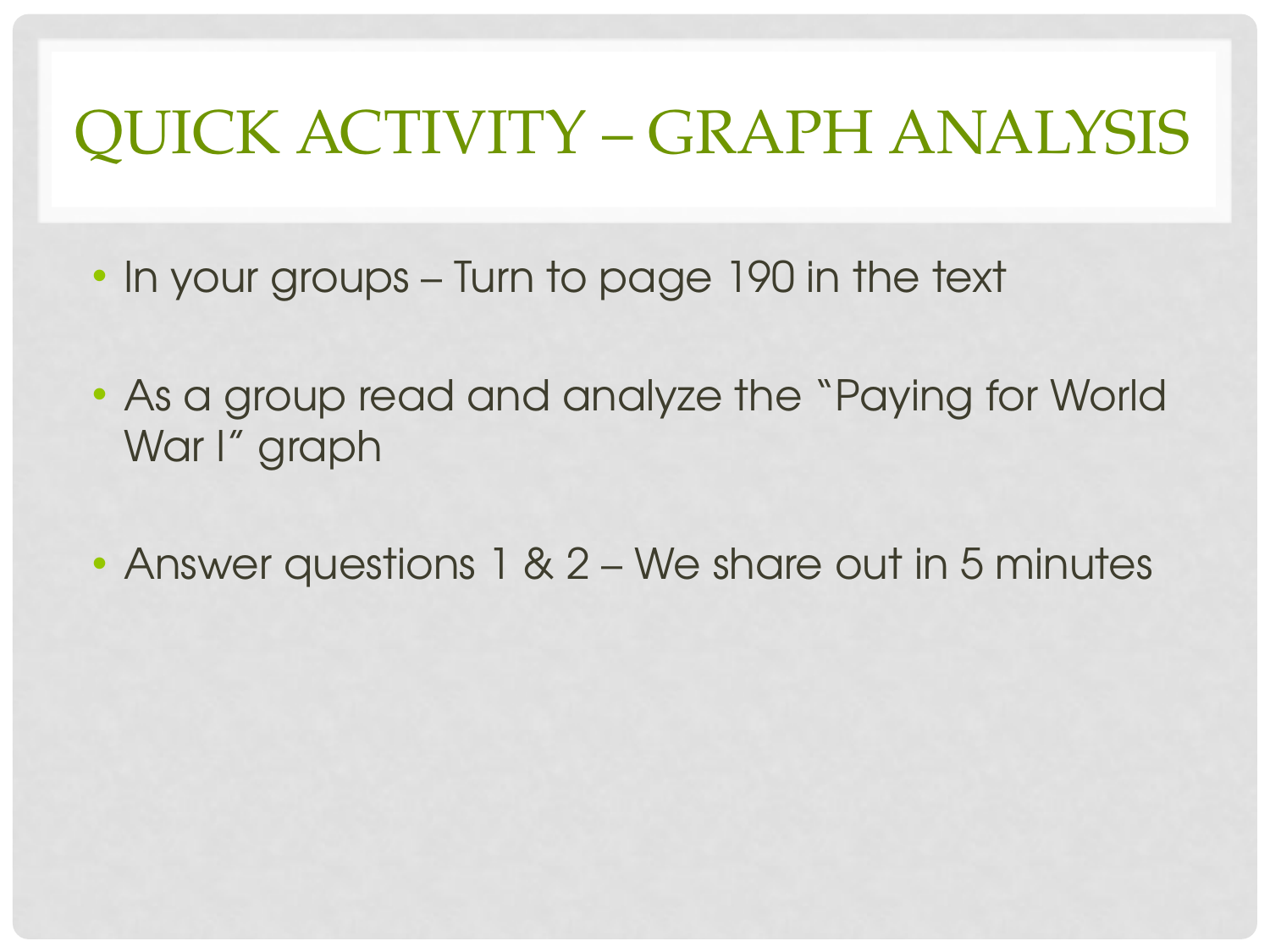

# Quick Activity – Graph Analysis
In your groups – Turn to page 190 in the text

As a group read and analyze the “Paying for World War I” graph

Answer questions 1 & 2 – We share out in 5 minutes